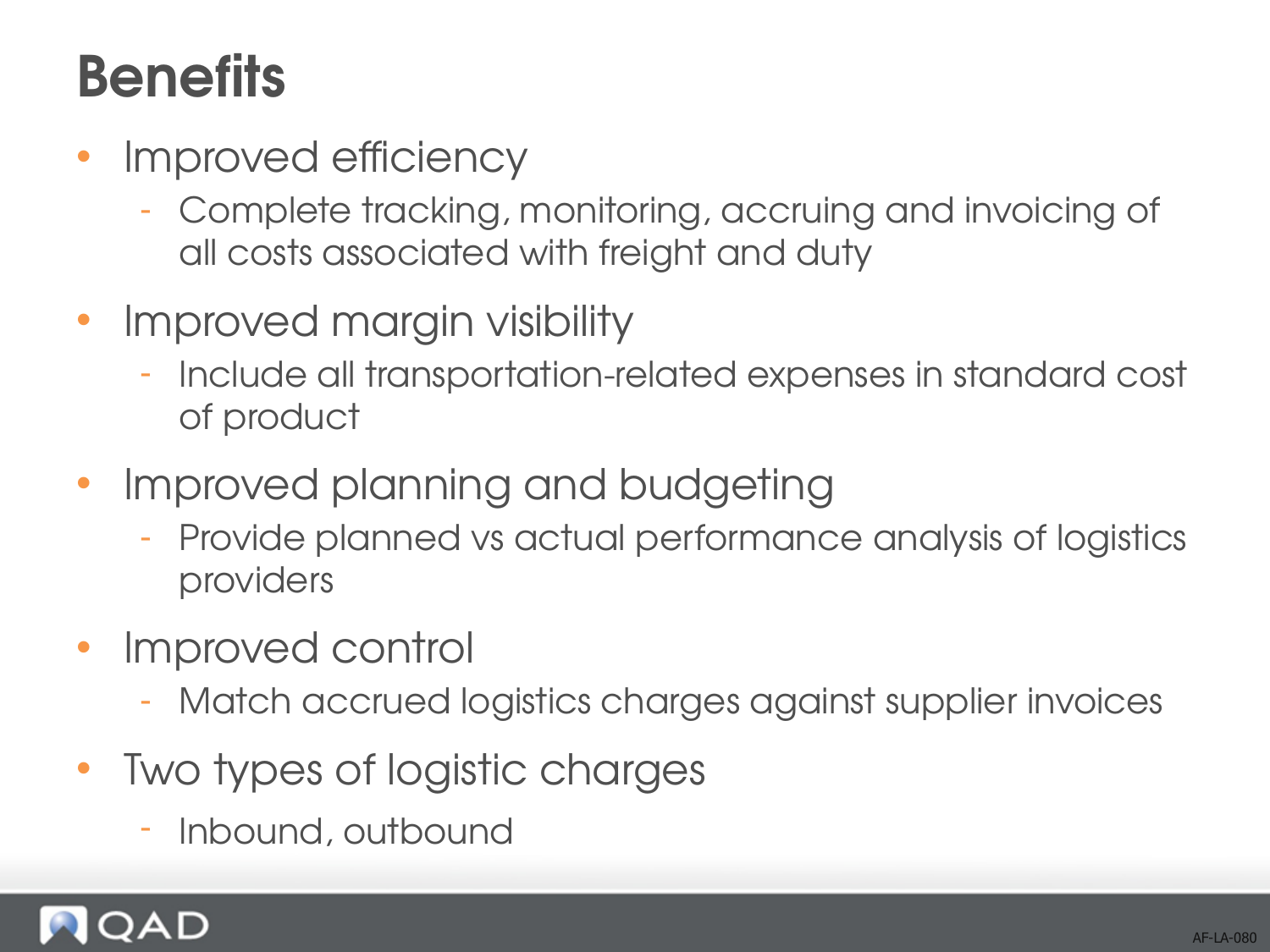

# Benefits
Improved efficiency
Complete tracking, monitoring, accruing and invoicing of all costs associated with freight and duty
Improved margin visibility
Include all transportation-related expenses in standard cost of product
Improved planning and budgeting
Provide planned vs actual performance analysis of logistics providers
Improved control
Match accrued logistics charges against supplier invoices
Two types of logistic charges
Inbound, outbound
AF-LA-080